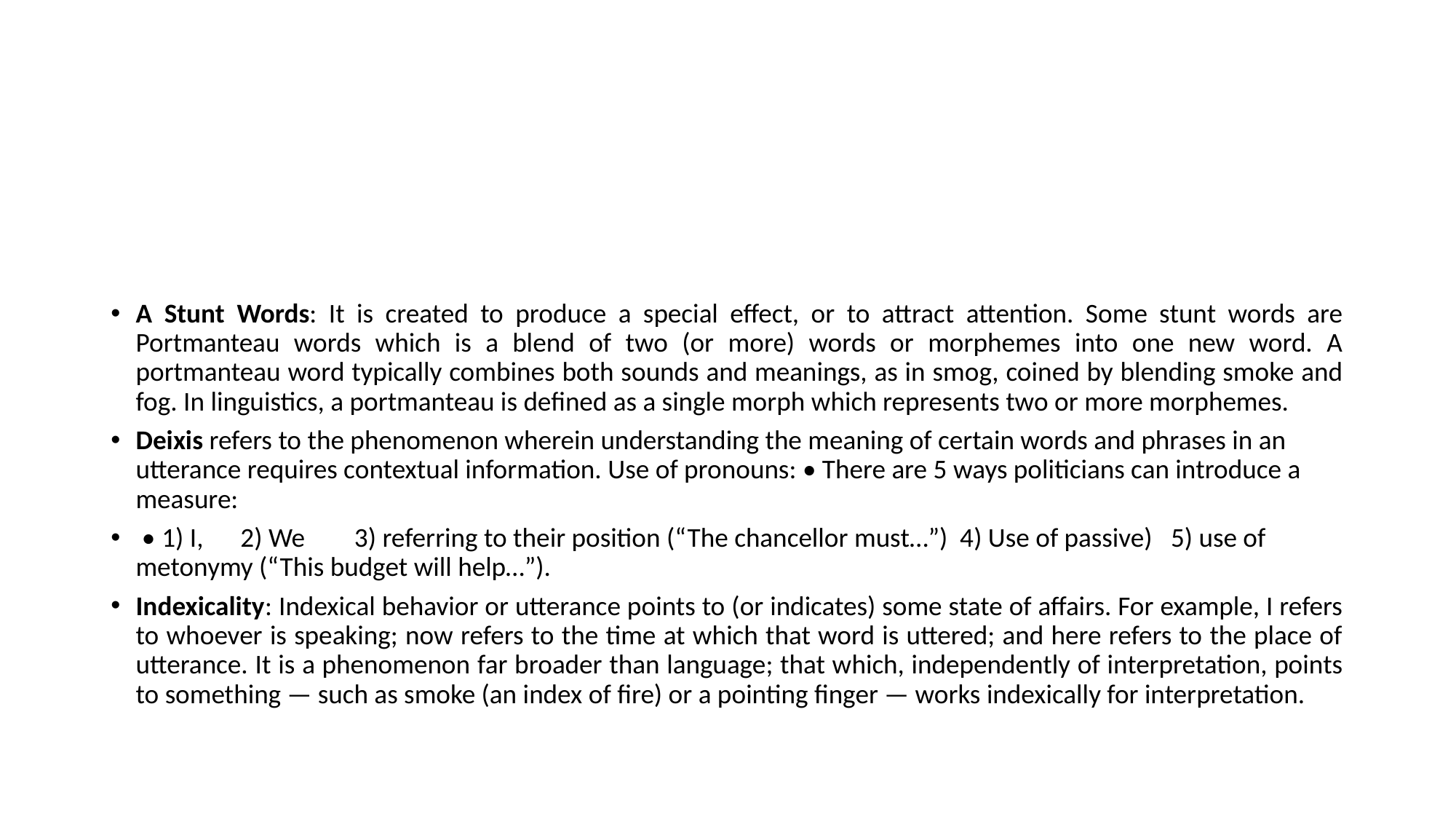

#

A Stunt Words: It is created to produce a special effect, or to attract attention. Some stunt words are Portmanteau words which is a blend of two (or more) words or morphemes into one new word. A portmanteau word typically combines both sounds and meanings, as in smog, coined by blending smoke and fog. In linguistics, a portmanteau is defined as a single morph which represents two or more morphemes.
Deixis refers to the phenomenon wherein understanding the meaning of certain words and phrases in an utterance requires contextual information. Use of pronouns: • There are 5 ways politicians can introduce a measure:
 • 1) I,      2) We        3) referring to their position (“The chancellor must…”)  4) Use of passive)   5) use of metonymy (“This budget will help…”).
Indexicality: Indexical behavior or utterance points to (or indicates) some state of affairs. For example, I refers to whoever is speaking; now refers to the time at which that word is uttered; and here refers to the place of utterance. It is a phenomenon far broader than language; that which, independently of interpretation, points to something — such as smoke (an index of fire) or a pointing finger — works indexically for interpretation.